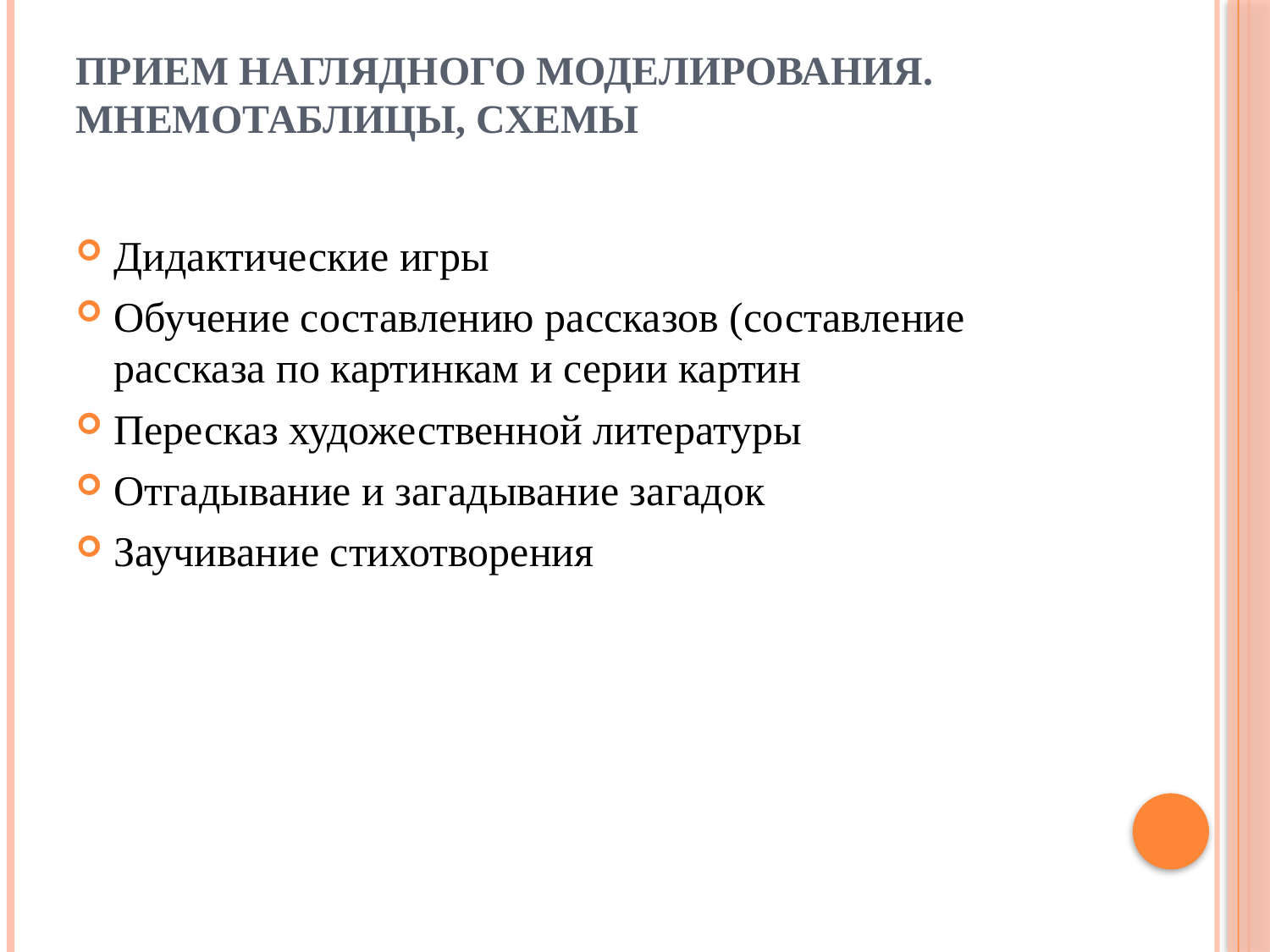

# Прием наглядного моделирования. Мнемотаблицы, схемы
Дидактические игры
Обучение составлению рассказов (составление рассказа по картинкам и серии картин
Пересказ художественной литературы
Отгадывание и загадывание загадок
Заучивание стихотворения